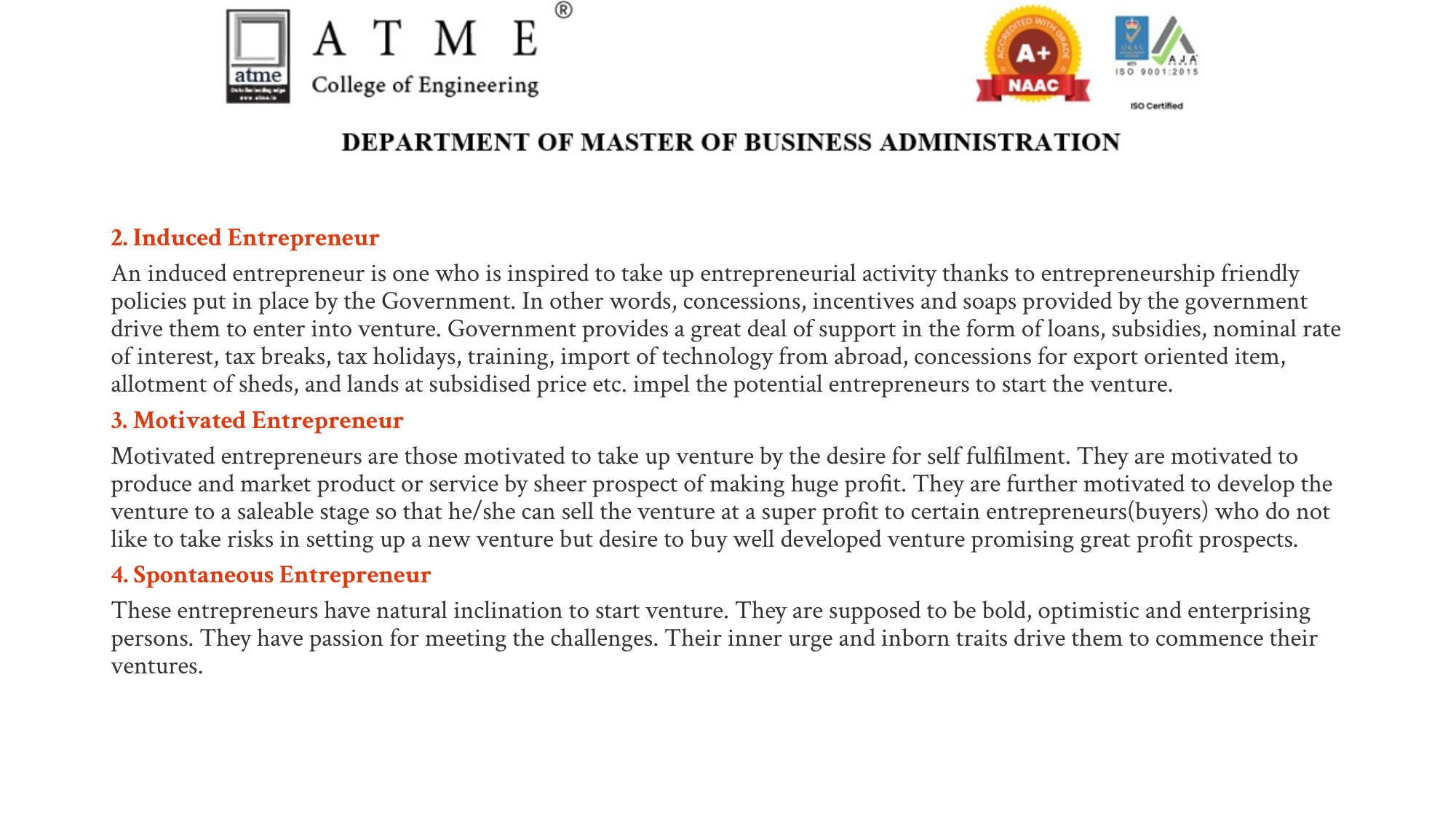

2. Induced Entrepreneur
An induced entrepreneur is one who is inspired to take up entrepreneurial activity thanks to entrepreneurship friendly policies put in place by the Government. In other words, concessions, incentives and soaps provided by the government drive them to enter into venture. Government provides a great deal of support in the form of loans, subsidies, nominal rate of interest, tax breaks, tax holidays, training, import of technology from abroad, concessions for export oriented item, allotment of sheds, and lands at subsidised price etc. impel the potential entrepreneurs to start the venture.
3. Motivated Entrepreneur
Motivated entrepreneurs are those motivated to take up venture by the desire for self fulfilment. They are motivated to produce and market product or service by sheer prospect of making huge profit. They are further motivated to develop the venture to a saleable stage so that he/she can sell the venture at a super profit to certain entrepreneurs(buyers) who do not like to take risks in setting up a new venture but desire to buy well developed venture promising great profit prospects.
4. Spontaneous Entrepreneur
These entrepreneurs have natural inclination to start venture. They are supposed to be bold, optimistic and enterprising persons. They have passion for meeting the challenges. Their inner urge and inborn traits drive them to commence their ventures.